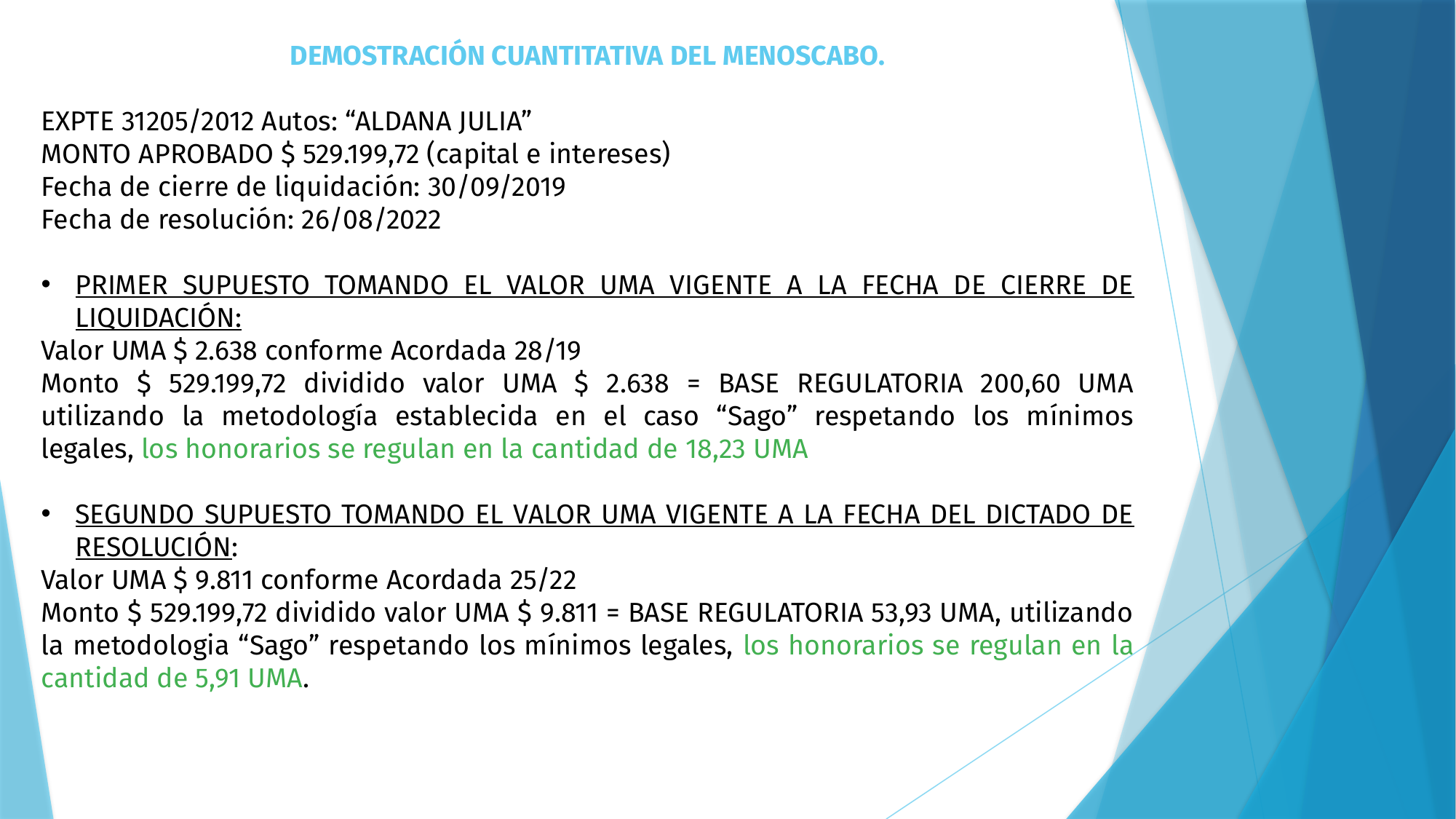

DEMOSTRACIÓN CUANTITATIVA DEL MENOSCABO.

EXPTE 31205/2012 Autos: “ALDANA JULIA”
MONTO APROBADO $ 529.199,72 (capital e intereses)
Fecha de cierre de liquidación: 30/09/2019
Fecha de resolución: 26/08/2022

PRIMER SUPUESTO TOMANDO EL VALOR UMA VIGENTE A LA FECHA DE CIERRE DE LIQUIDACIÓN:
Valor UMA $ 2.638 conforme Acordada 28/19
Monto $ 529.199,72 dividido valor UMA $ 2.638 = BASE REGULATORIA 200,60 UMA utilizando la metodología establecida en el caso “Sago” respetando los mínimos legales, los honorarios se regulan en la cantidad de 18,23 UMA

SEGUNDO SUPUESTO TOMANDO EL VALOR UMA VIGENTE A LA FECHA DEL DICTADO DE RESOLUCIÓN:
Valor UMA $ 9.811 conforme Acordada 25/22
Monto $ 529.199,72 dividido valor UMA $ 9.811 = BASE REGULATORIA 53,93 UMA, utilizando la metodologia “Sago” respetando los mínimos legales, los honorarios se regulan en la cantidad de 5,91 UMA.